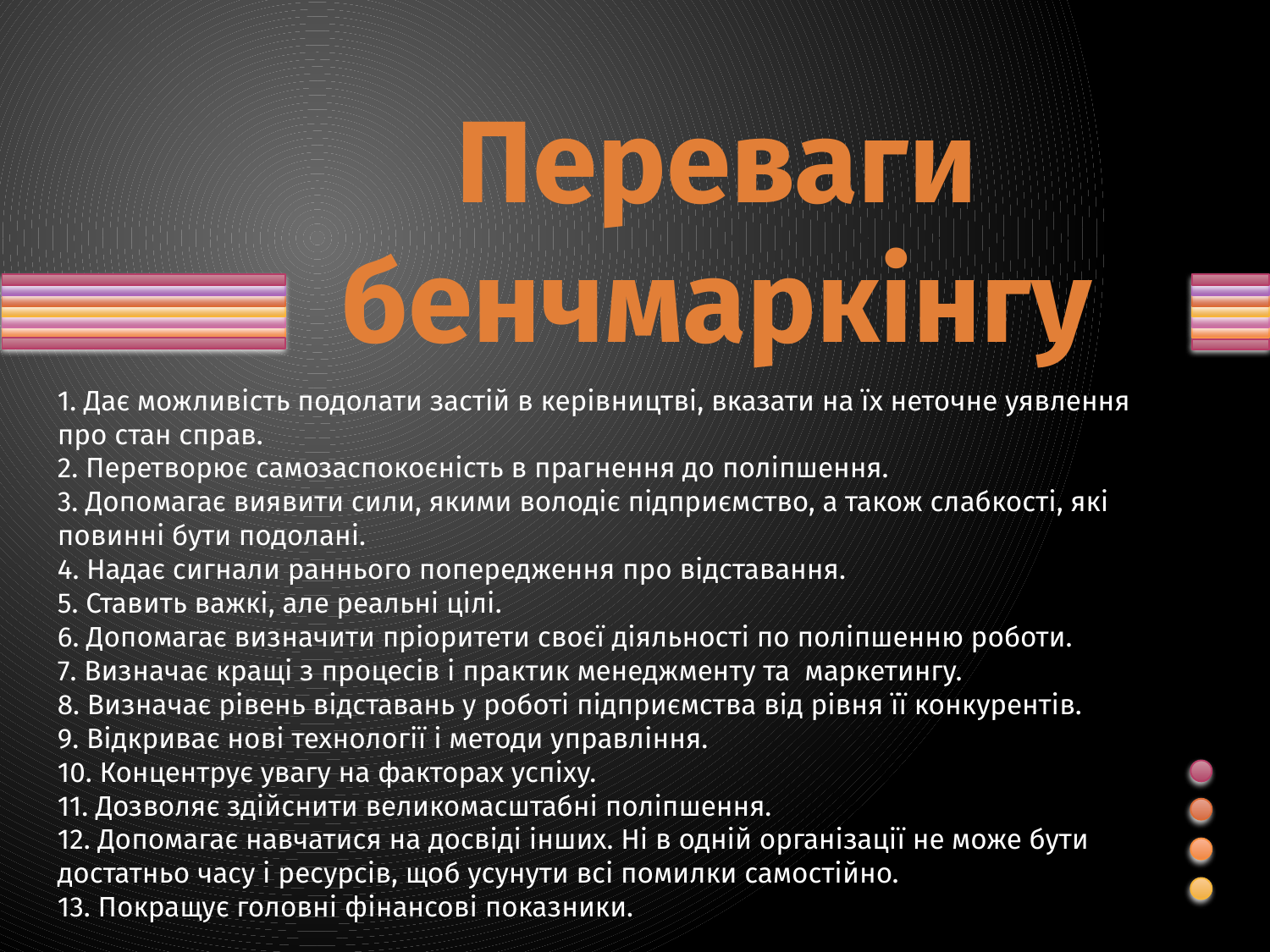

# Переваги бенчмаркінгу
1. Дає можливість подолати застій в керівництві, вказати на їх неточне уявлення про стан справ.
2. Перетворює самозаспокоєність в прагнення до поліпшення.
3. Допомагає виявити сили, якими володіє підприємство, а також слабкості, які повинні бути подолані.
4. Надає сигнали раннього попередження про відставання.
5. Ставить важкі, але реальні цілі.
6. Допомагає визначити пріоритети своєї діяльності по поліпшенню роботи.
7. Визначає кращі з процесів і практик менеджменту та  маркетингу.
8. Визначає рівень відставань у роботі підприємства від рівня її конкурентів.
9. Відкриває нові технології і методи управління.
10. Концентрує увагу на факторах успіху.
11. Дозволяє здійснити великомасштабні поліпшення.
12. Допомагає навчатися на досвіді інших. Ні в одній організації не може бути достатньо часу і ресурсів, щоб усунути всі помилки самостійно.
13. Покращує головні фінансові показники.